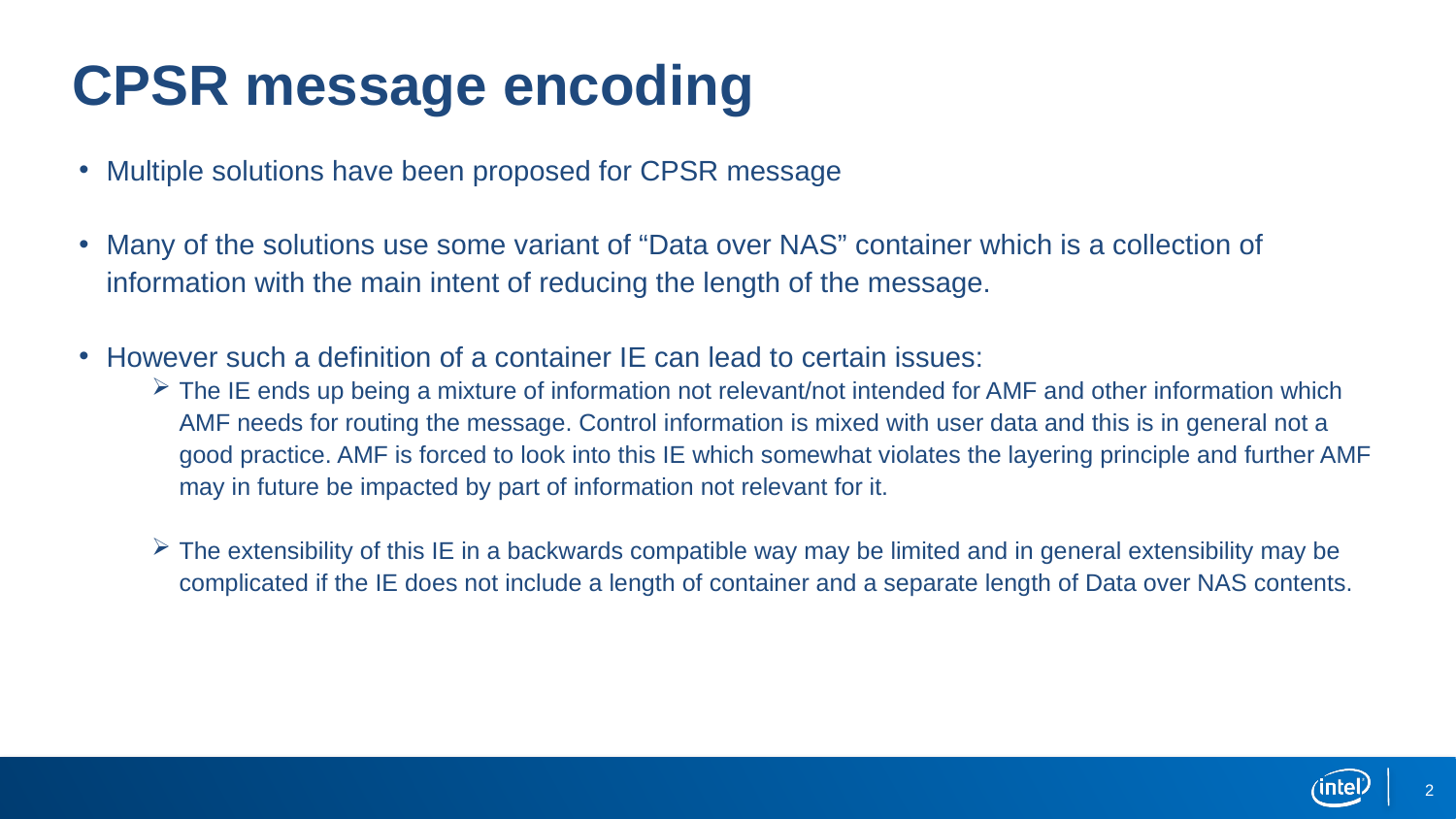

# CPSR message encoding
Multiple solutions have been proposed for CPSR message

Many of the solutions use some variant of “Data over NAS” container which is a collection of information with the main intent of reducing the length of the message.

However such a definition of a container IE can lead to certain issues:
The IE ends up being a mixture of information not relevant/not intended for AMF and other information which AMF needs for routing the message. Control information is mixed with user data and this is in general not a good practice. AMF is forced to look into this IE which somewhat violates the layering principle and further AMF may in future be impacted by part of information not relevant for it.

The extensibility of this IE in a backwards compatible way may be limited and in general extensibility may be complicated if the IE does not include a length of container and a separate length of Data over NAS contents.

2